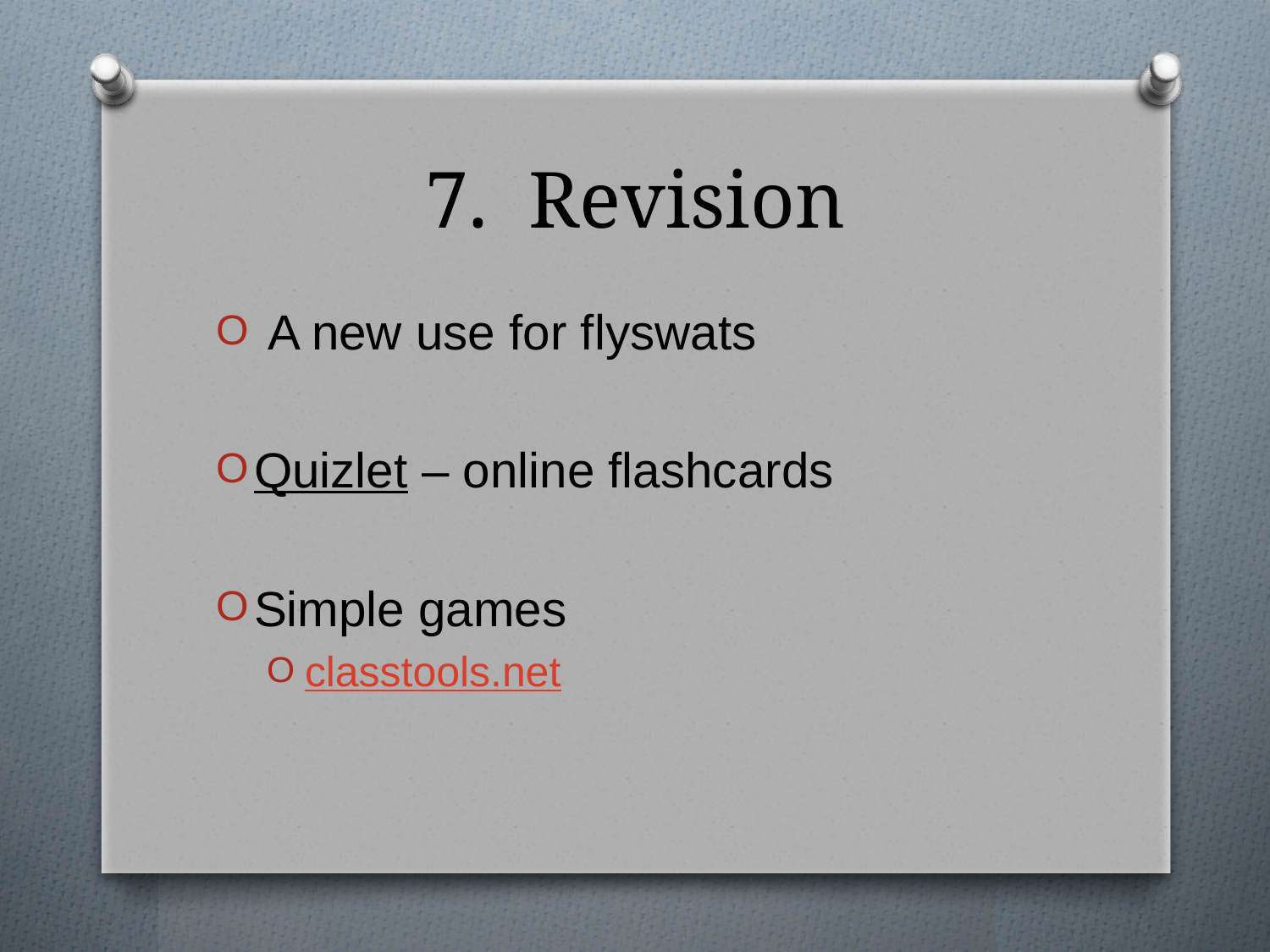

# 7.  Revision
 A new use for flyswats

Quizlet – online flashcards

Simple games
classtools.net